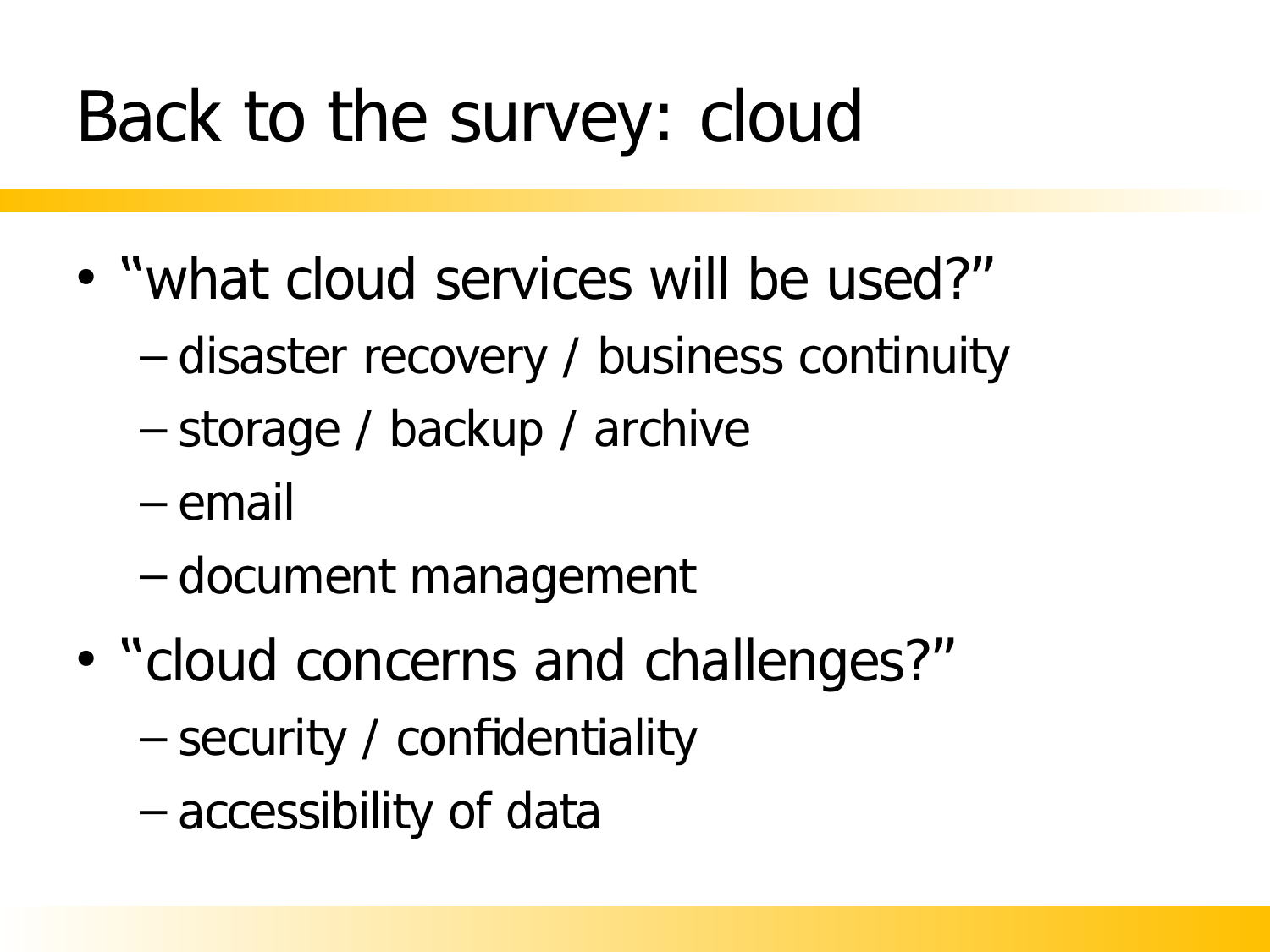

# Back to the survey: cloud
“what cloud services will be used?”
disaster recovery / business continuity
storage / backup / archive
email
document management
“cloud concerns and challenges?”
security / confidentiality
accessibility of data